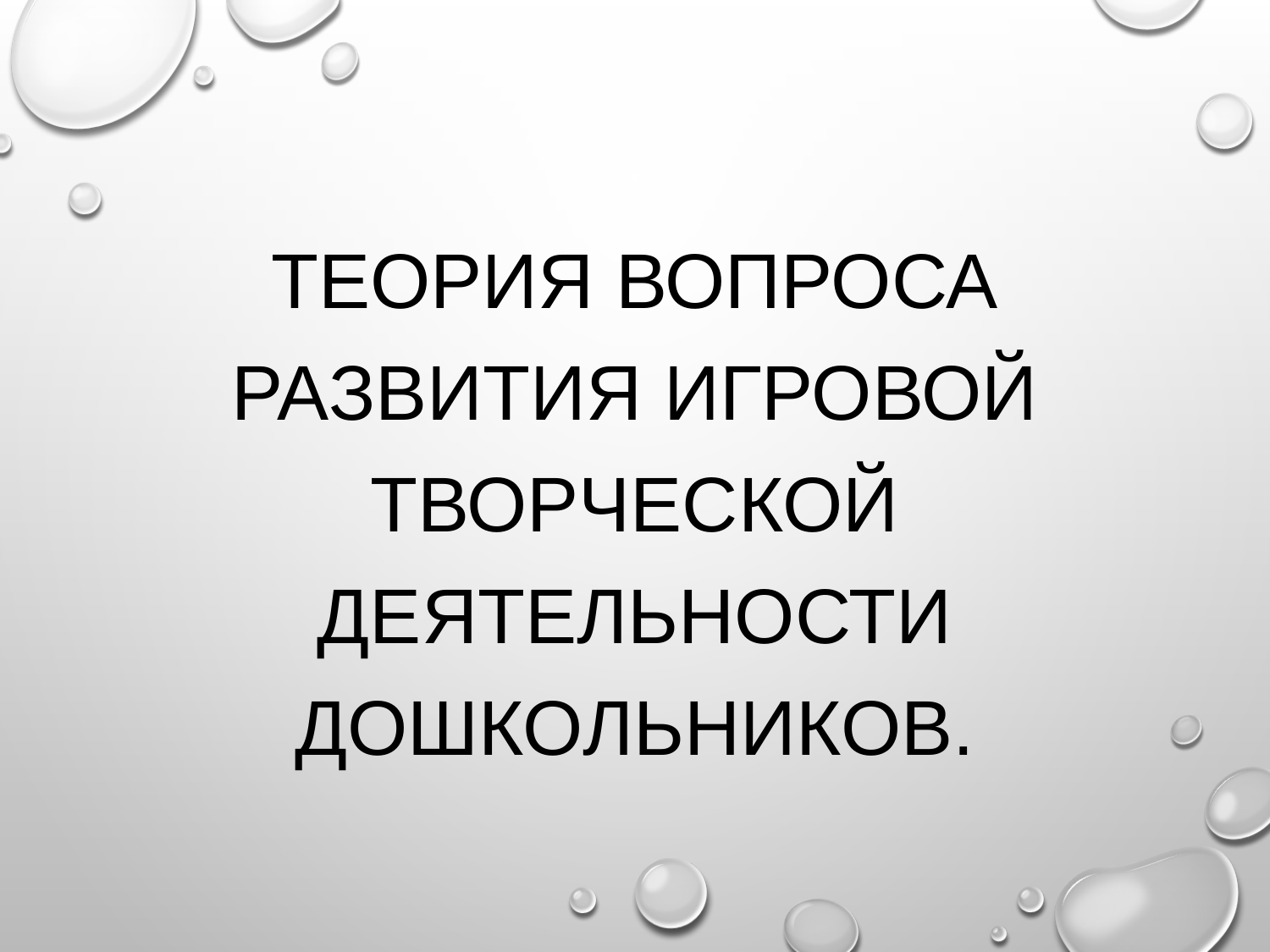

#
Теория вопроса развития игровой творческой деятельности дошкольников.